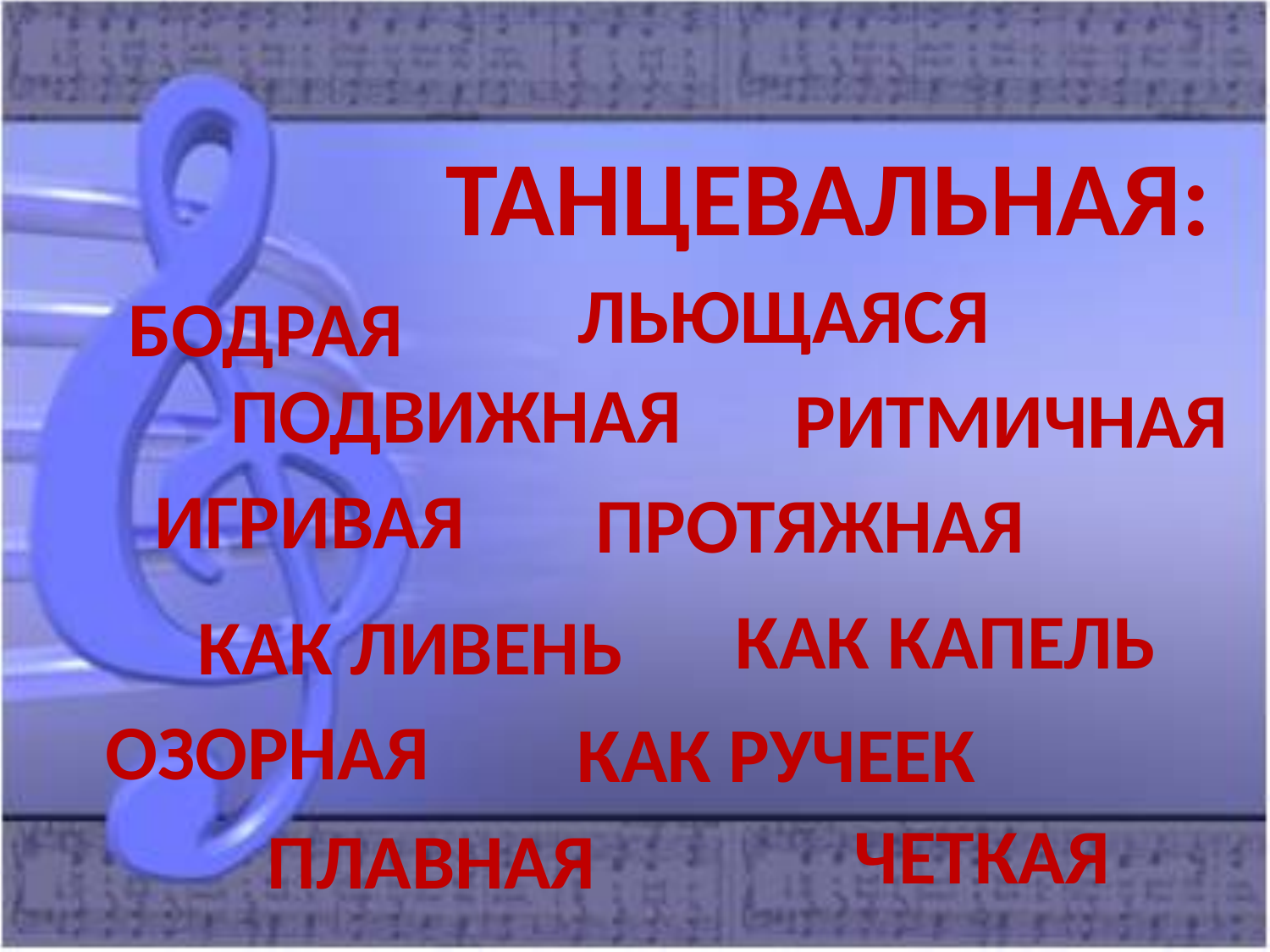

ТАНЦЕВАЛЬНАЯ:
ЛЬЮЩАЯСЯ
БОДРАЯ
ПОДВИЖНАЯ
РИТМИЧНАЯ
ИГРИВАЯ
ПРОТЯЖНАЯ
КАК КАПЕЛЬ
КАК ЛИВЕНЬ
ОЗОРНАЯ
КАК РУЧЕЕК
ПЛАВНАЯ
ЧЕТКАЯ